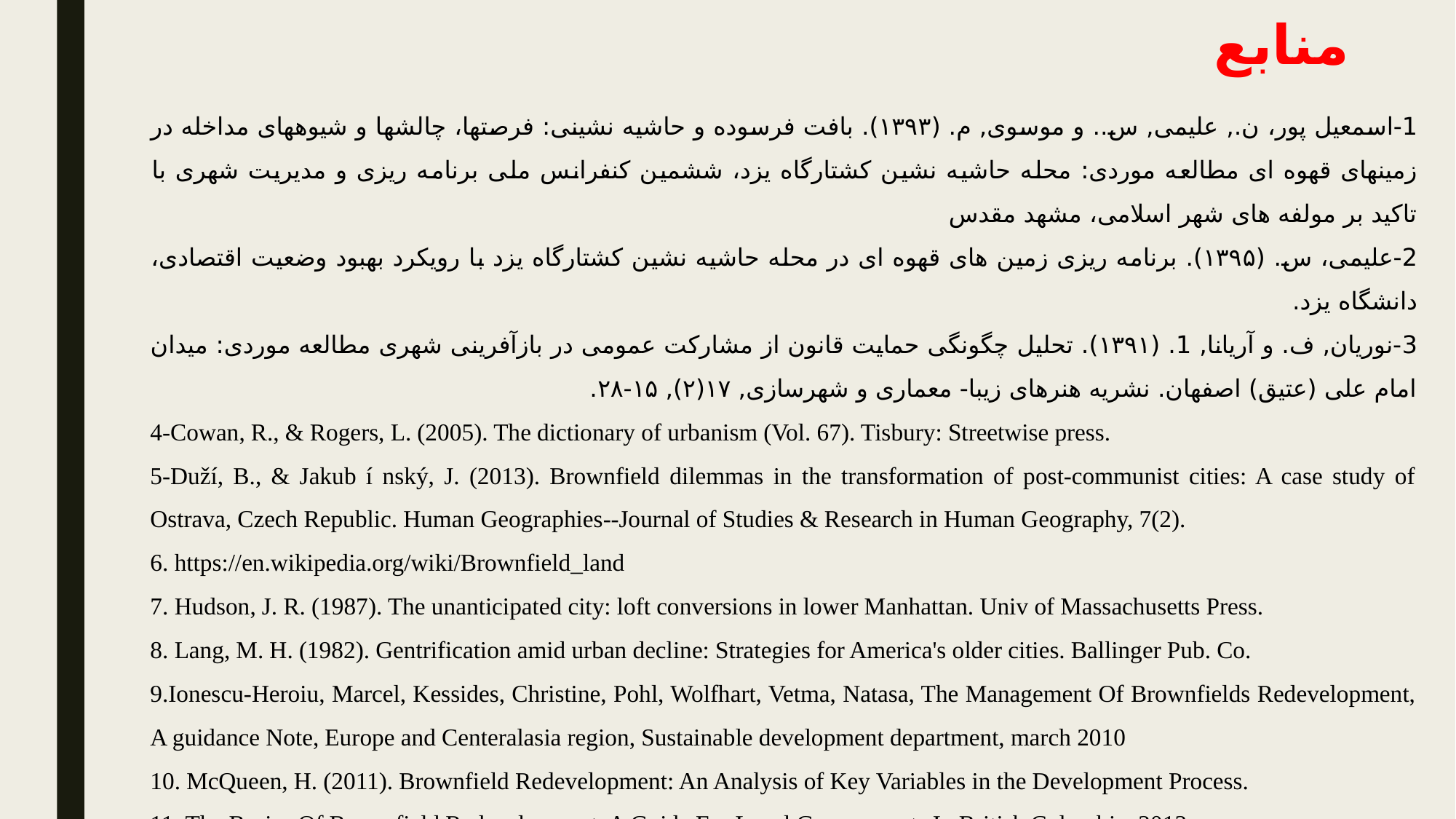

# منابع
1-اسمعیل پور، ن., علیمی, س.. و موسوی, م. (۱۳۹۳). بافت فرسوده و حاشیه نشینی: فرصتها، چالشها و شیوههای مداخله در زمینهای قهوه ای مطالعه موردی: محله حاشیه نشین کشتارگاه يزد، ششمین کنفرانس ملی برنامه ریزی و مدیریت شهری با تاکید بر مولفه های شهر اسلامی، مشهد مقدس
2-علیمی، س. (۱۳۹۵). برنامه ریزی زمین های قهوه ای در محله حاشیه نشین کشتارگاه يزد با رویکرد بهبود وضعیت اقتصادی، دانشگاه یزد.
3-نوریان, ف. و آریانا, 1. (۱۳۹۱). تحلیل چگونگی حمایت قانون از مشارکت عمومی در بازآفرینی شهری مطالعه موردی: میدان امام على (عتیق) اصفهان. نشریه هنرهای زیبا- معماری و شهرسازی, ۱۷(۲), ۱۵-۲۸.
4-Cowan, R., & Rogers, L. (2005). The dictionary of urbanism (Vol. 67). Tisbury: Streetwise press.
5-Duží, B., & Jakub í nský, J. (2013). Brownfield dilemmas in the transformation of post-communist cities: A case study of Ostrava, Czech Republic. Human Geographies--Journal of Studies & Research in Human Geography, 7(2).
6. https://en.wikipedia.org/wiki/Brownfield_land
7. Hudson, J. R. (1987). The unanticipated city: loft conversions in lower Manhattan. Univ of Massachusetts Press.
8. Lang, M. H. (1982). Gentrification amid urban decline: Strategies for America's older cities. Ballinger Pub. Co.
9.Ionescu-Heroiu, Marcel, Kessides, Christine, Pohl, Wolfhart, Vetma, Natasa, The Management Of Brownfields Redevelopment, A guidance Note, Europe and Centeralasia region, Sustainable development department, march 2010
10. McQueen, H. (2011). Brownfield Redevelopment: An Analysis of Key Variables in the Development Process.
11. The Basics Of Brownfield Redevelopment, A Guide For Local Governments In British Columbia, 2013